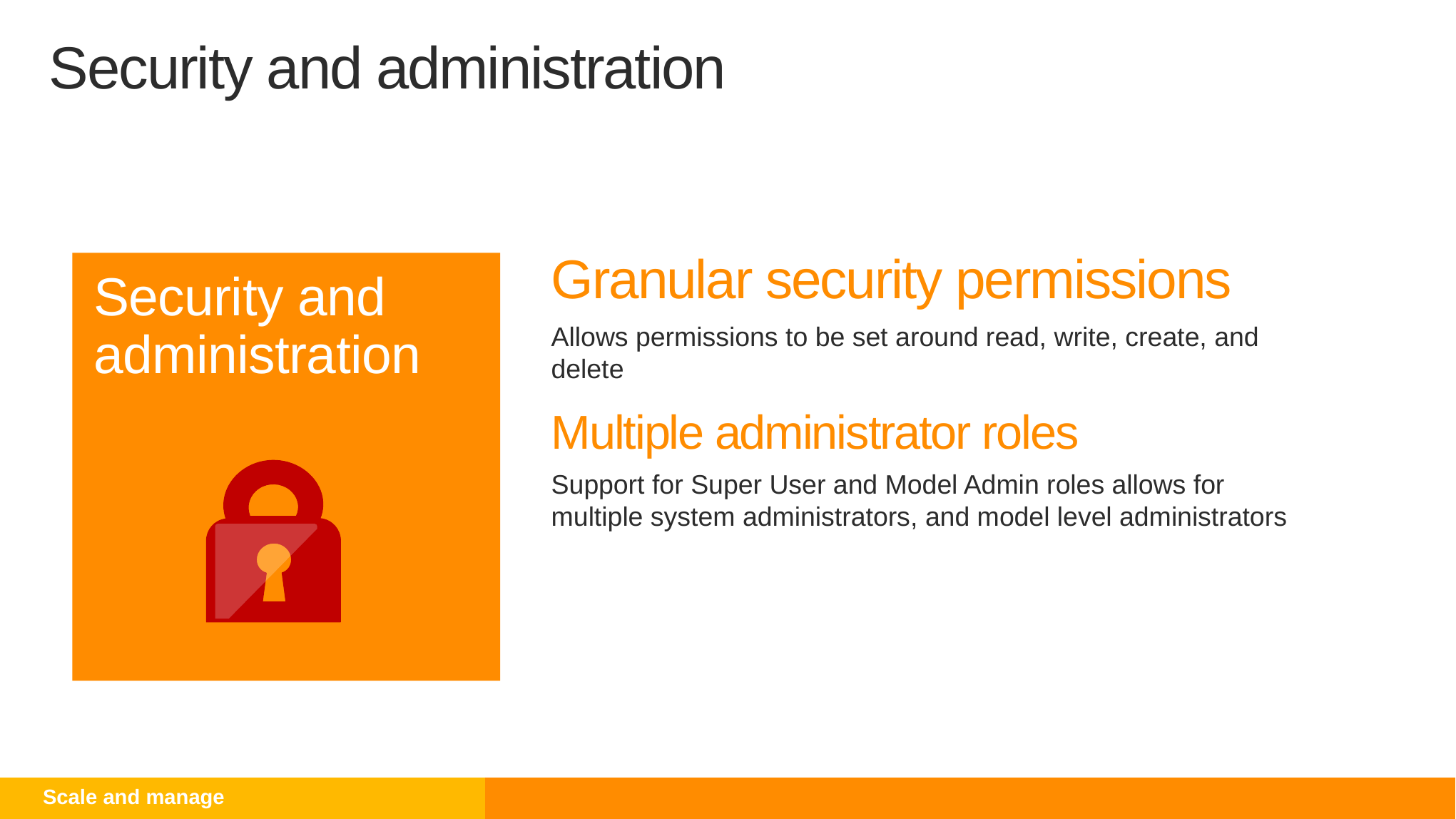

# Security and administration
Granular security permissions
Allows permissions to be set around read, write, create, and delete
Multiple administrator roles
Support for Super User and Model Admin roles allows for multiple system administrators, and model level administrators
Security and administration

Scale and manage